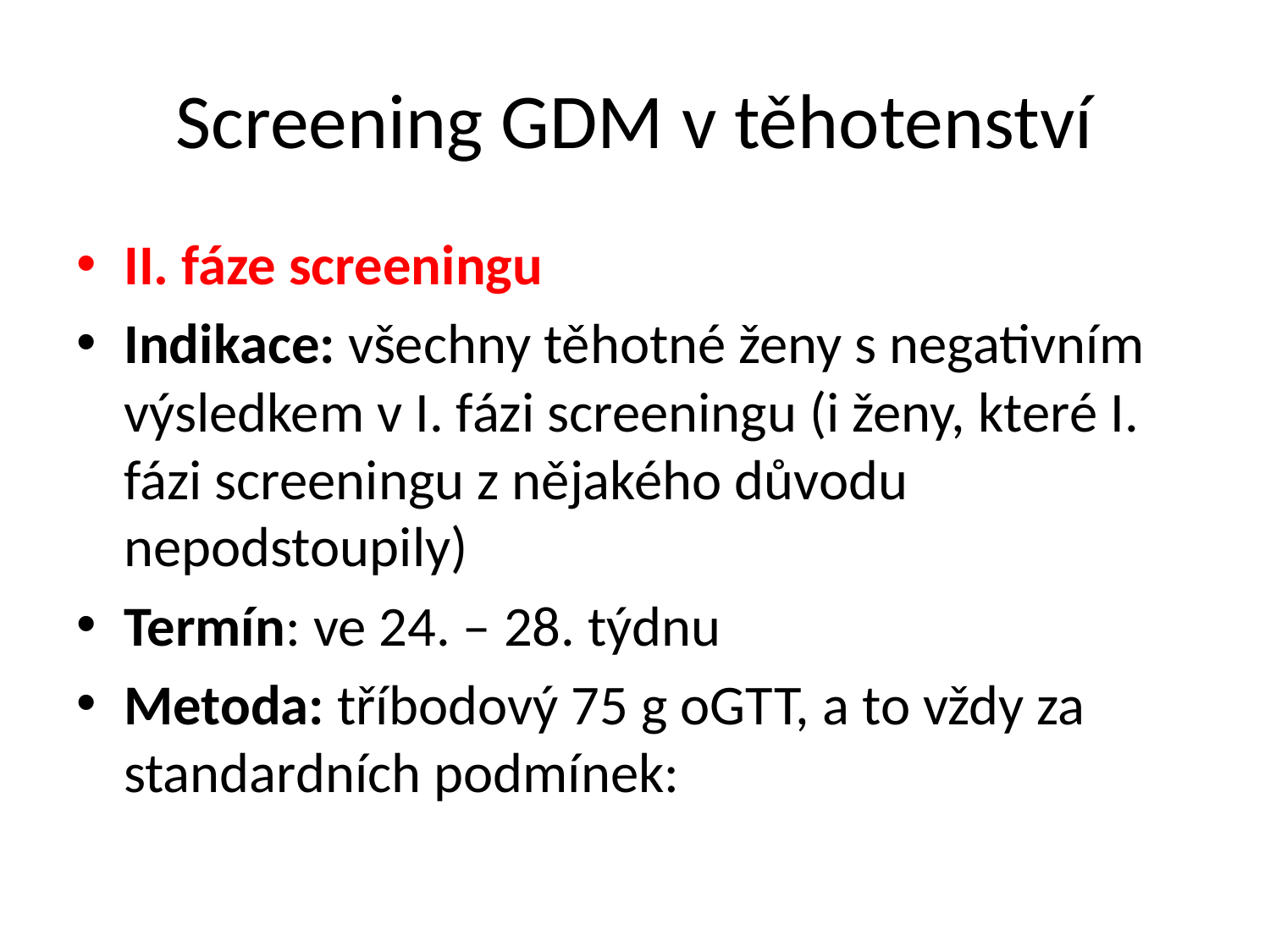

# Screening GDM v těhotenství
II. fáze screeningu
Indikace: všechny těhotné ženy s negativním výsledkem v I. fázi screeningu (i ženy, které I. fázi screeningu z nějakého důvodu nepodstoupily)
Termín: ve 24. – 28. týdnu
Metoda: tříbodový 75 g oGTT, a to vždy za standardních podmínek: